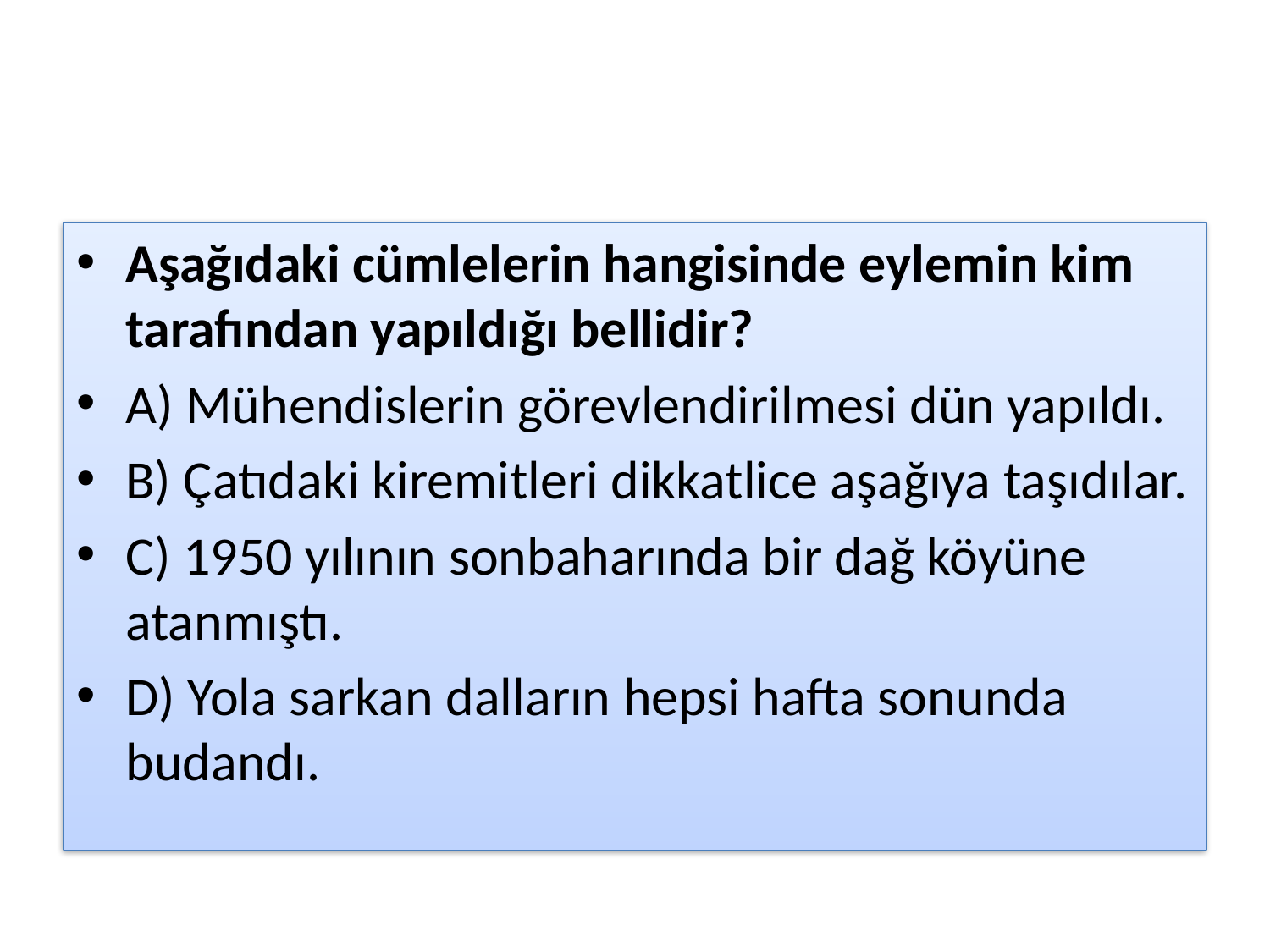

#
Aşağıdaki cümlelerin hangisinde eylemin kim tarafından yapıldığı bellidir?
A) Mühendislerin görevlendirilmesi dün yapıldı.
B) Çatıdaki kiremitleri dikkatlice aşağıya taşıdılar.
C) 1950 yılının sonbaharında bir dağ köyüne atanmıştı.
D) Yola sarkan dalların hepsi hafta sonunda budandı.